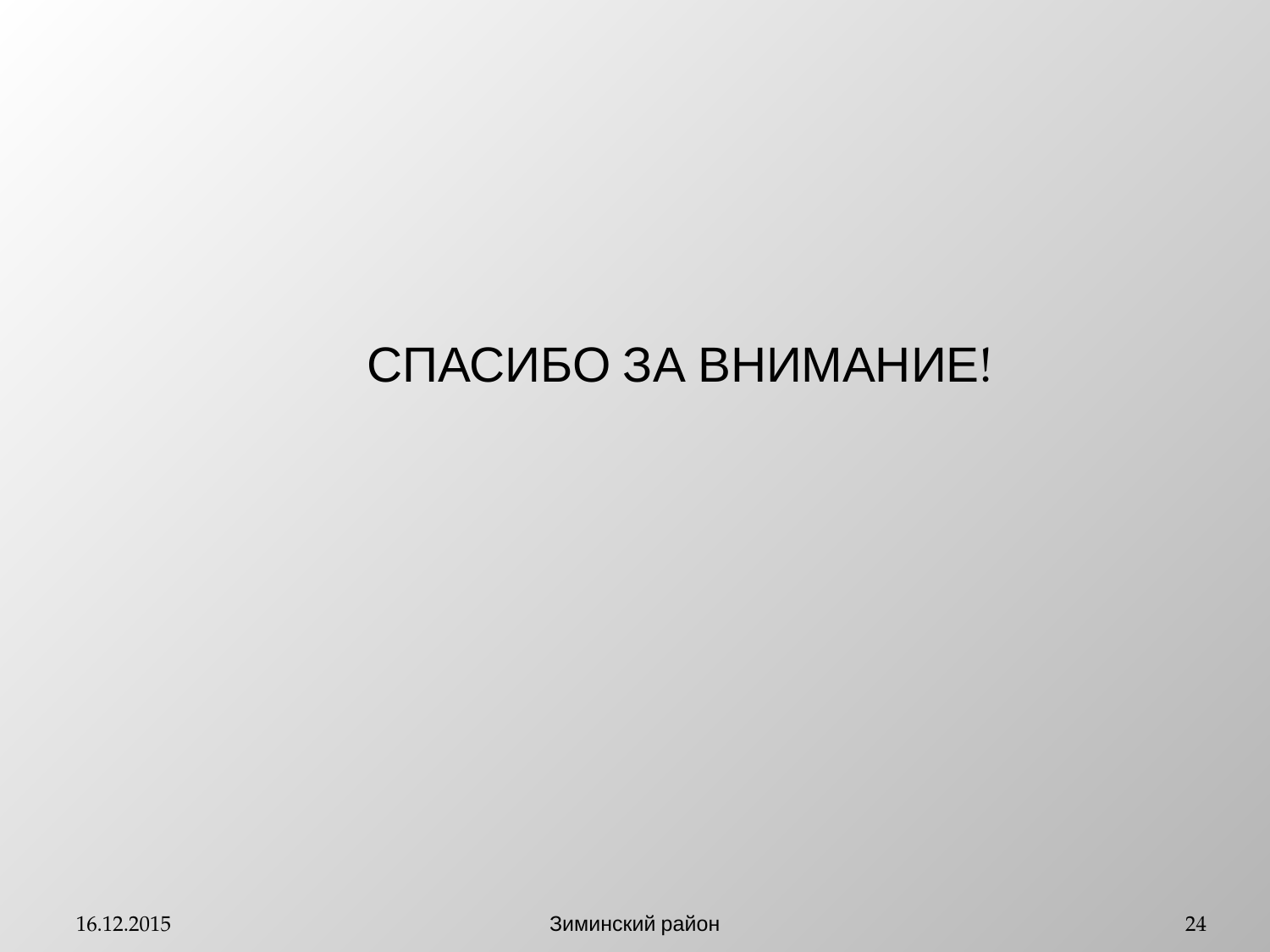

СПАСИБО ЗА ВНИМАНИЕ!
16.12.2015
Зиминский район
24